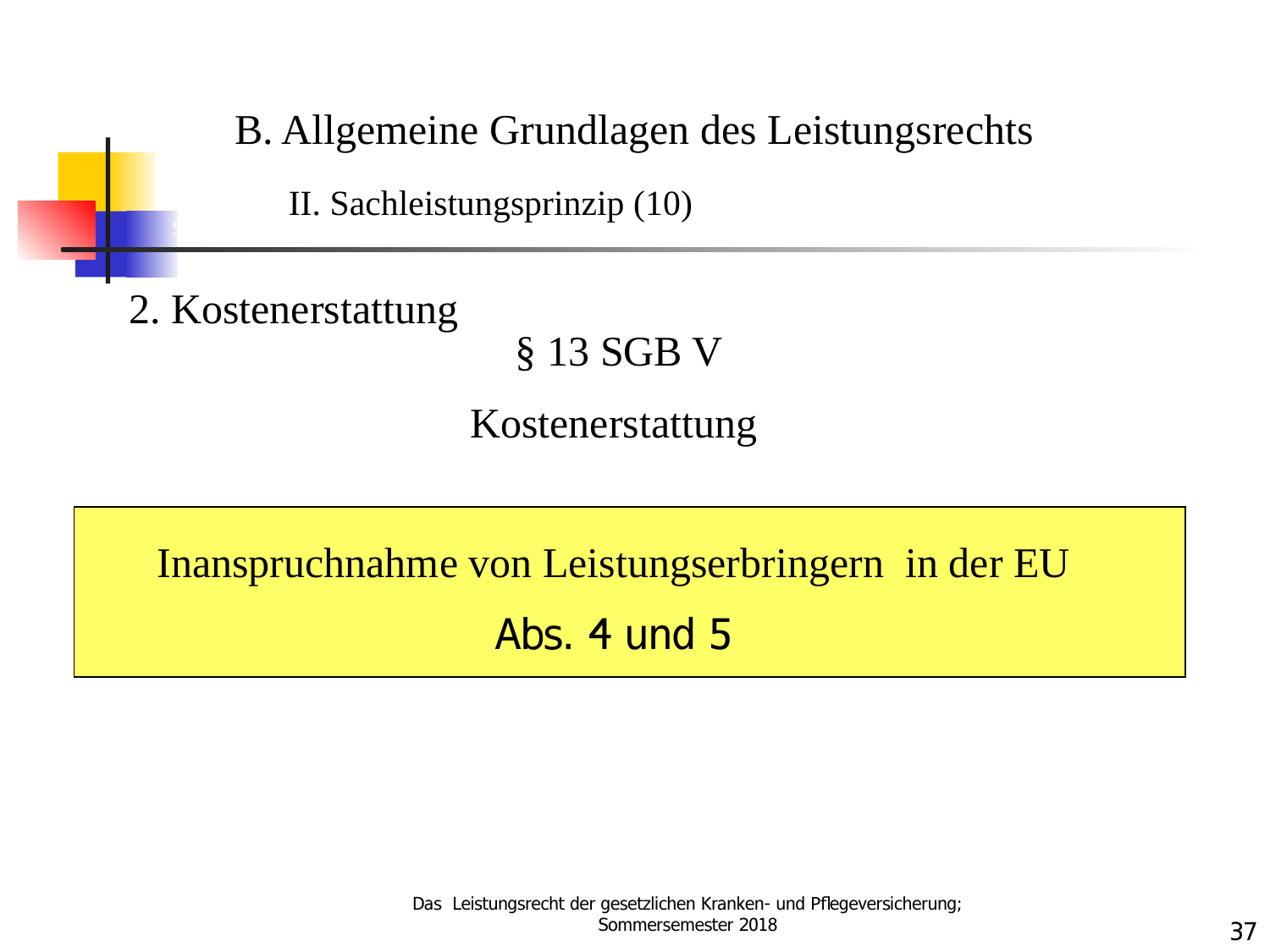

Sachleistung 10
B. Allgemeine Grundlagen des Leistungsrechts
	II. Sachleistungsprinzip (10)
2. Kostenerstattung
§ 13 SGB V
Kostenerstattung

Inanspruchnahme von Leistungserbringern  in der EU
Abs. 4 und 5
Das  Leistungsrecht der gesetzlichen Kranken- und Pflegeversicherung; Sommersemester 2018
37